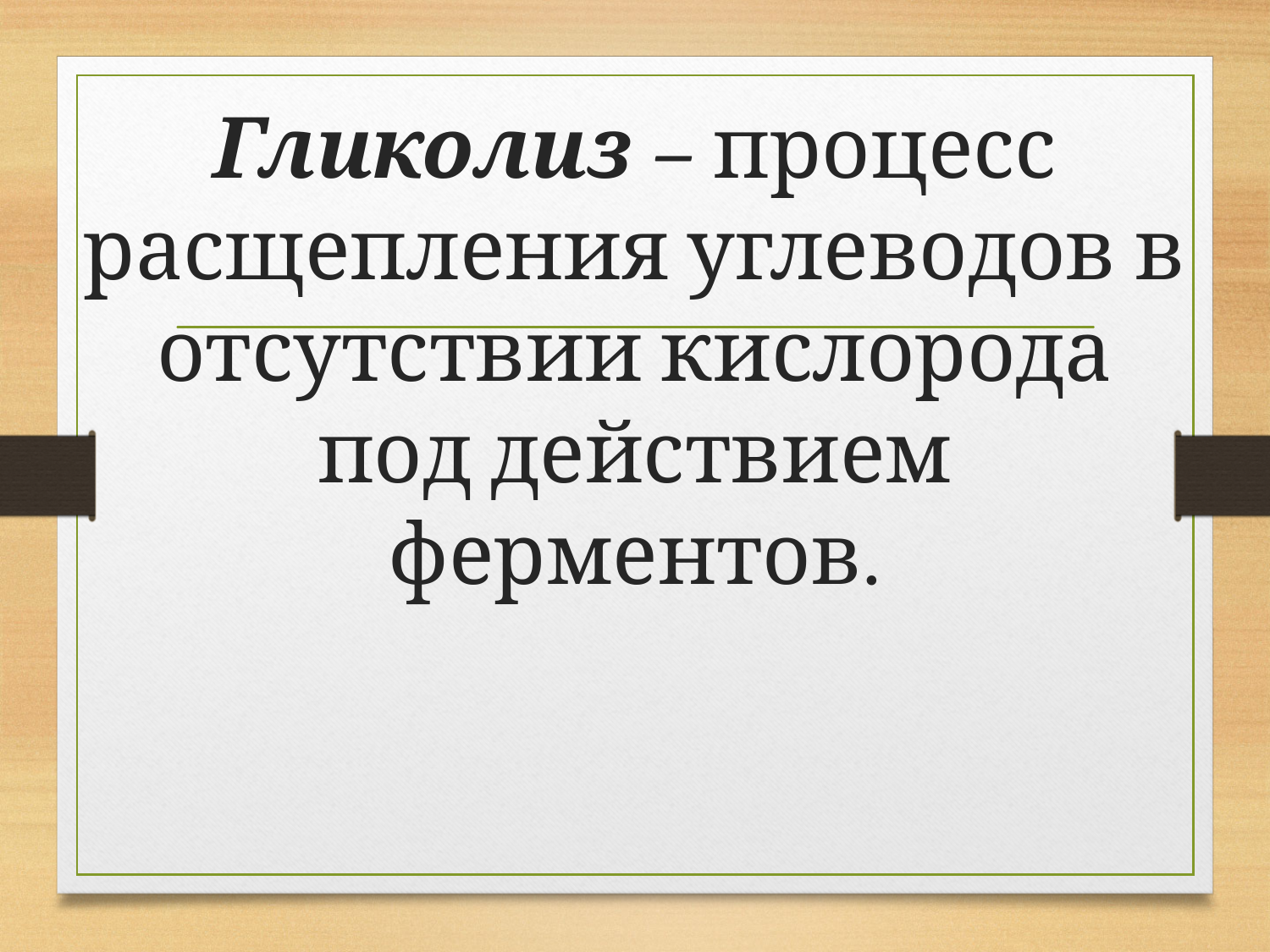

# Гликолиз – процесс расщепления углеводов в отсутствии кислорода под действием ферментов.